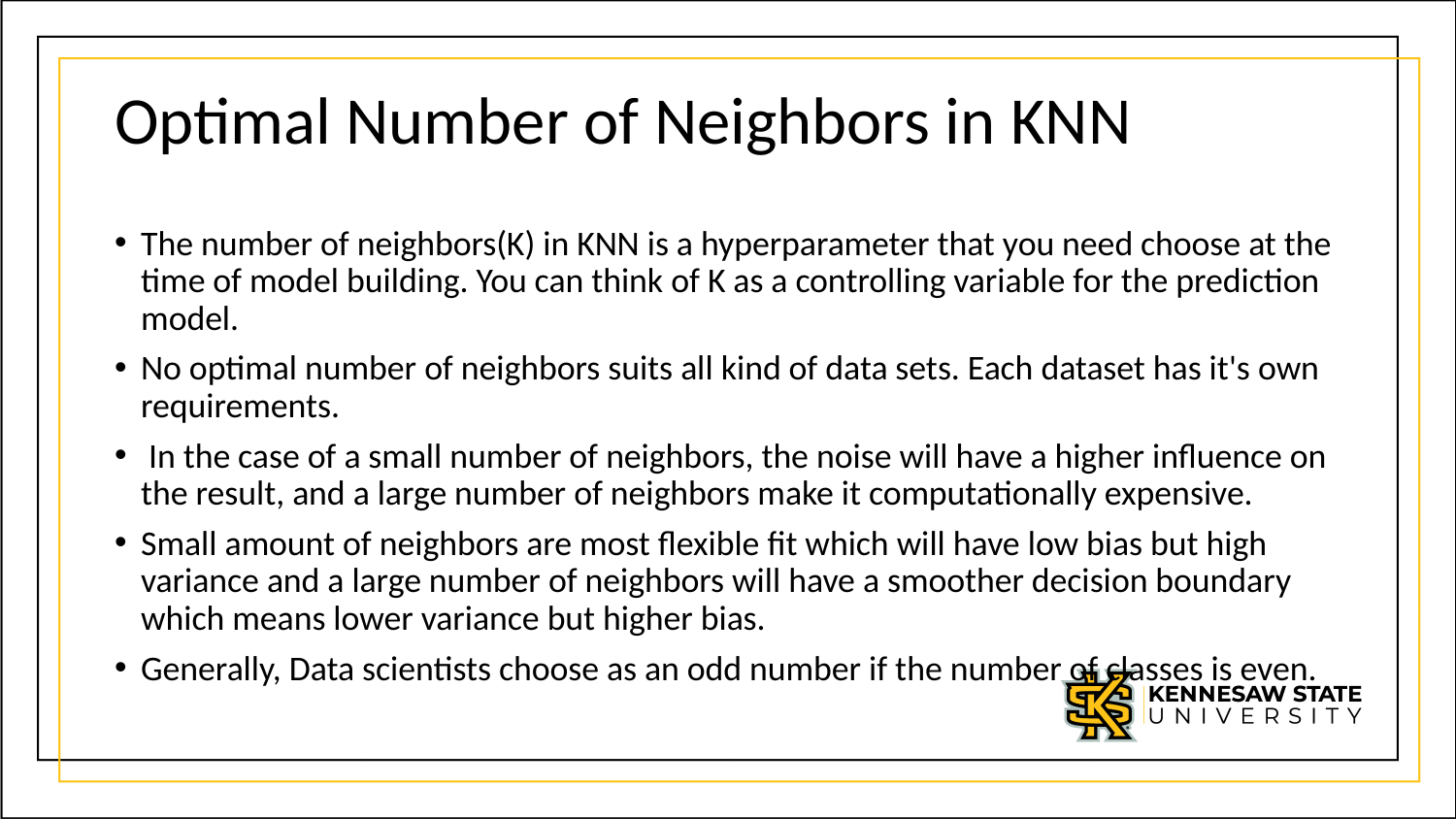

# Optimal Number of Neighbors in KNN
The number of neighbors(K) in KNN is a hyperparameter that you need choose at the time of model building. You can think of K as a controlling variable for the prediction model.
No optimal number of neighbors suits all kind of data sets. Each dataset has it's own requirements.
 In the case of a small number of neighbors, the noise will have a higher influence on the result, and a large number of neighbors make it computationally expensive.
Small amount of neighbors are most flexible fit which will have low bias but high variance and a large number of neighbors will have a smoother decision boundary which means lower variance but higher bias.
Generally, Data scientists choose as an odd number if the number of classes is even.